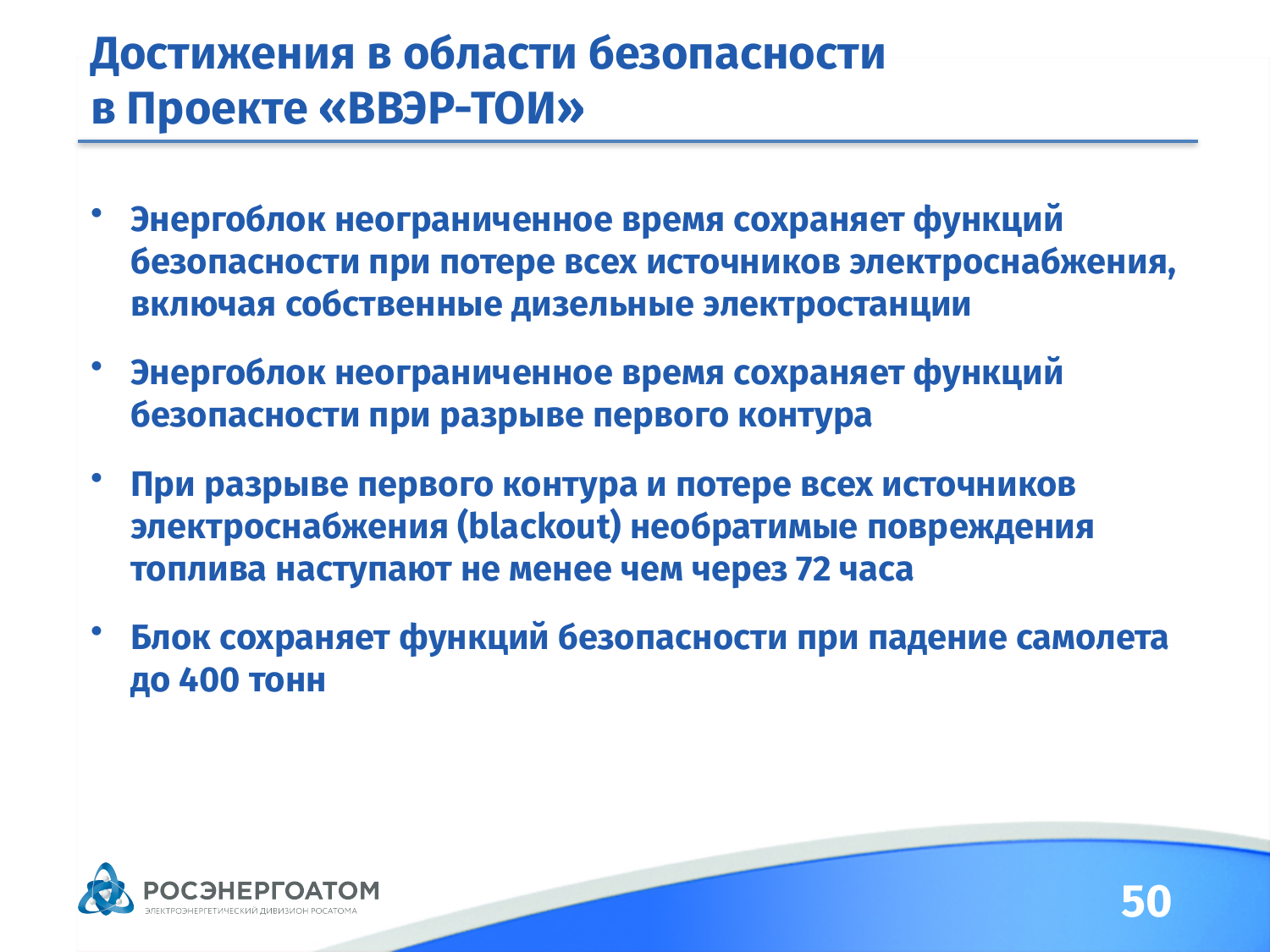

# Достижения в области безопасности в Проекте «ВВЭР-ТОИ»
Энергоблок неограниченное время cохраняет функций безопасности при потере всех источников электроснабжения, включая собственные дизельные электростанции
Энергоблок неограниченное время cохраняет функций безопасности при разрыве первого контура
При разрыве первого контура и потере всех источников электроснабжения (blackout) необратимые повреждения топлива наступают не менее чем через 72 часа
Блок сохраняет функций безопасности при падение самолета до 400 тонн